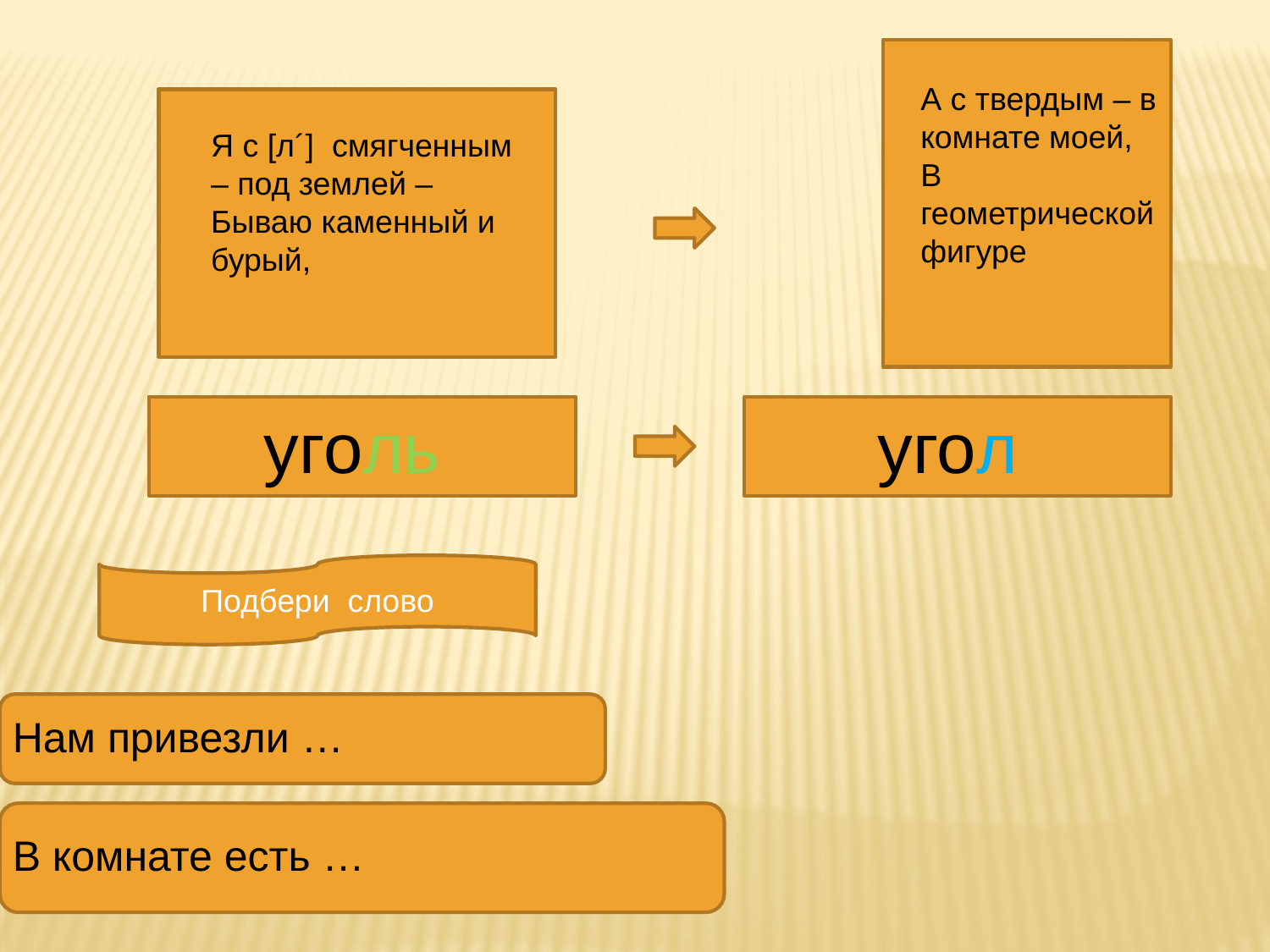

А с твердым – в комнате моей,
В геометрической фигуре

Я с [л´]  смягченным – под землей –
Бываю каменный и бурый,

уголь

угол

Подбери  слово

Нам привезли …

В комнате есть …